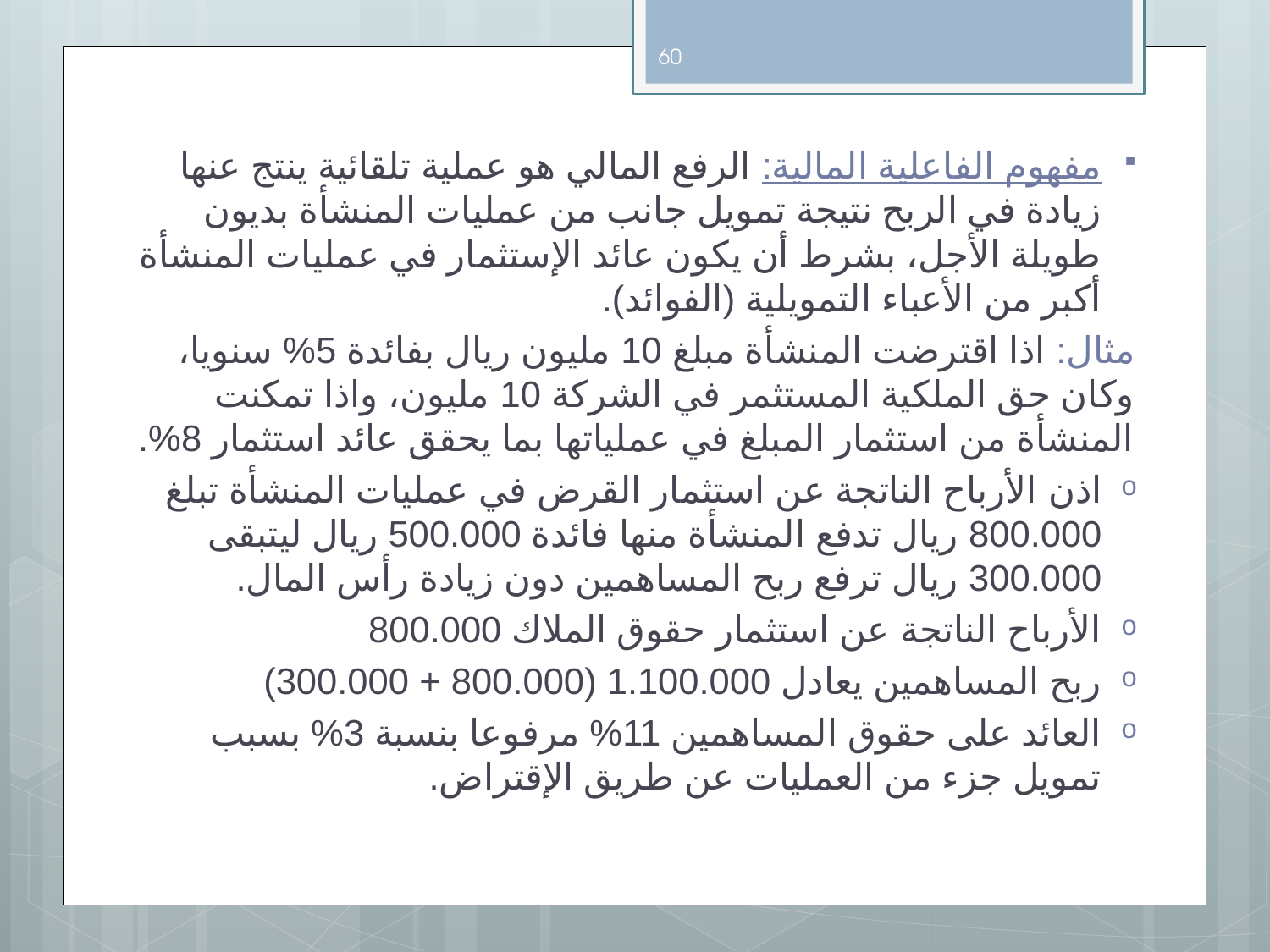

60
مفهوم الفاعلية المالية: الرفع المالي هو عملية تلقائية ينتج عنها زيادة في الربح نتيجة تمويل جانب من عمليات المنشأة بديون طويلة الأجل، بشرط أن يكون عائد الإستثمار في عمليات المنشأة أكبر من الأعباء التمويلية (الفوائد).
مثال: اذا اقترضت المنشأة مبلغ 10 مليون ريال بفائدة 5% سنويا، وكان حق الملكية المستثمر في الشركة 10 مليون، واذا تمكنت المنشأة من استثمار المبلغ في عملياتها بما يحقق عائد استثمار 8%.
اذن الأرباح الناتجة عن استثمار القرض في عمليات المنشأة تبلغ 800.000 ريال تدفع المنشأة منها فائدة 500.000 ريال ليتبقى 300.000 ريال ترفع ربح المساهمين دون زيادة رأس المال.
الأرباح الناتجة عن استثمار حقوق الملاك 800.000
ربح المساهمين يعادل 1.100.000 (800.000 + 300.000)
العائد على حقوق المساهمين 11% مرفوعا بنسبة 3% بسبب تمويل جزء من العمليات عن طريق الإقتراض.